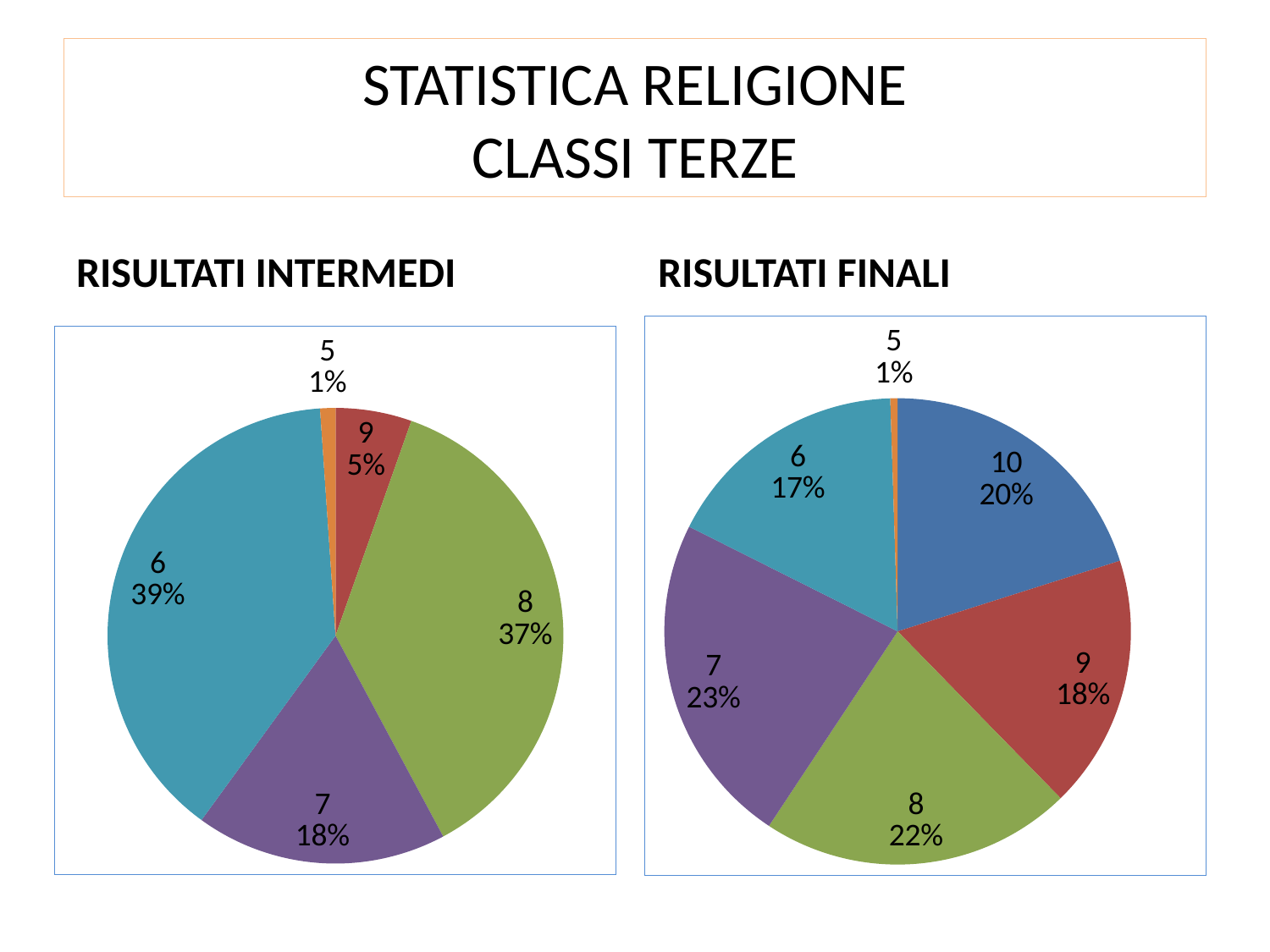

# STATISTICA RELIGIONE CLASSI TERZE
RISULTATI INTERMEDI
RISULTATI FINALI

### Chart

| Category | C.TERZE |
|---|---|
| 10 | 40.0 |
| 9 | 35.0 |
| 8 | 43.0 |
| 7 | 46.0 |
| 6 | 34.0 |
| 5 | 1.0 |
| 4 | 0.0 |

### Chart

| Category | C.TERZE |
|---|---|
| 10 | 0.0 |
| 9 | 10.0 |
| 8 | 68.0 |
| 7 | 33.0 |
| 6 | 72.0 |
| 5 | 2.0 |
| 4 | 0.0 |